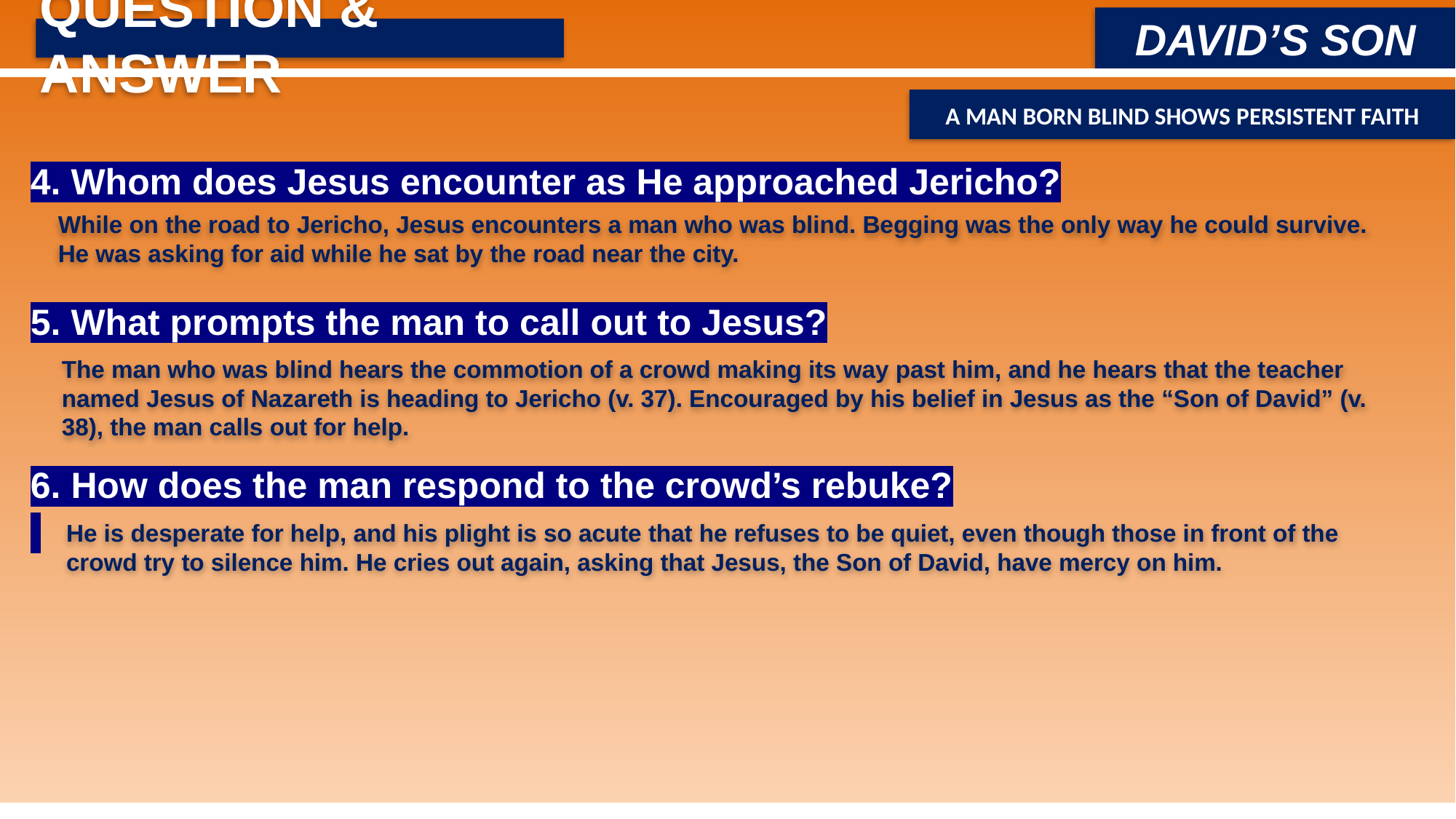

David’s Son
QUESTION & ANSWER
A MAN BORN BLIND SHOWS PERSISTENT FAITH
4. Whom does Jesus encounter as He approached Jericho?

5. What prompts the man to call out to Jesus?

6. How does the man respond to the crowd’s rebuke?

While on the road to Jericho, Jesus encounters a man who was blind. Begging was the only way he could survive. He was asking for aid while he sat by the road near the city.
The man who was blind hears the commotion of a crowd making its way past him, and he hears that the teacher named Jesus of Nazareth is heading to Jericho (v. 37). Encouraged by his belief in Jesus as the “Son of David” (v. 38), the man calls out for help.
He is desperate for help, and his plight is so acute that he refuses to be quiet, even though those in front of the crowd try to silence him. He cries out again, asking that Jesus, the Son of David, have mercy on him.